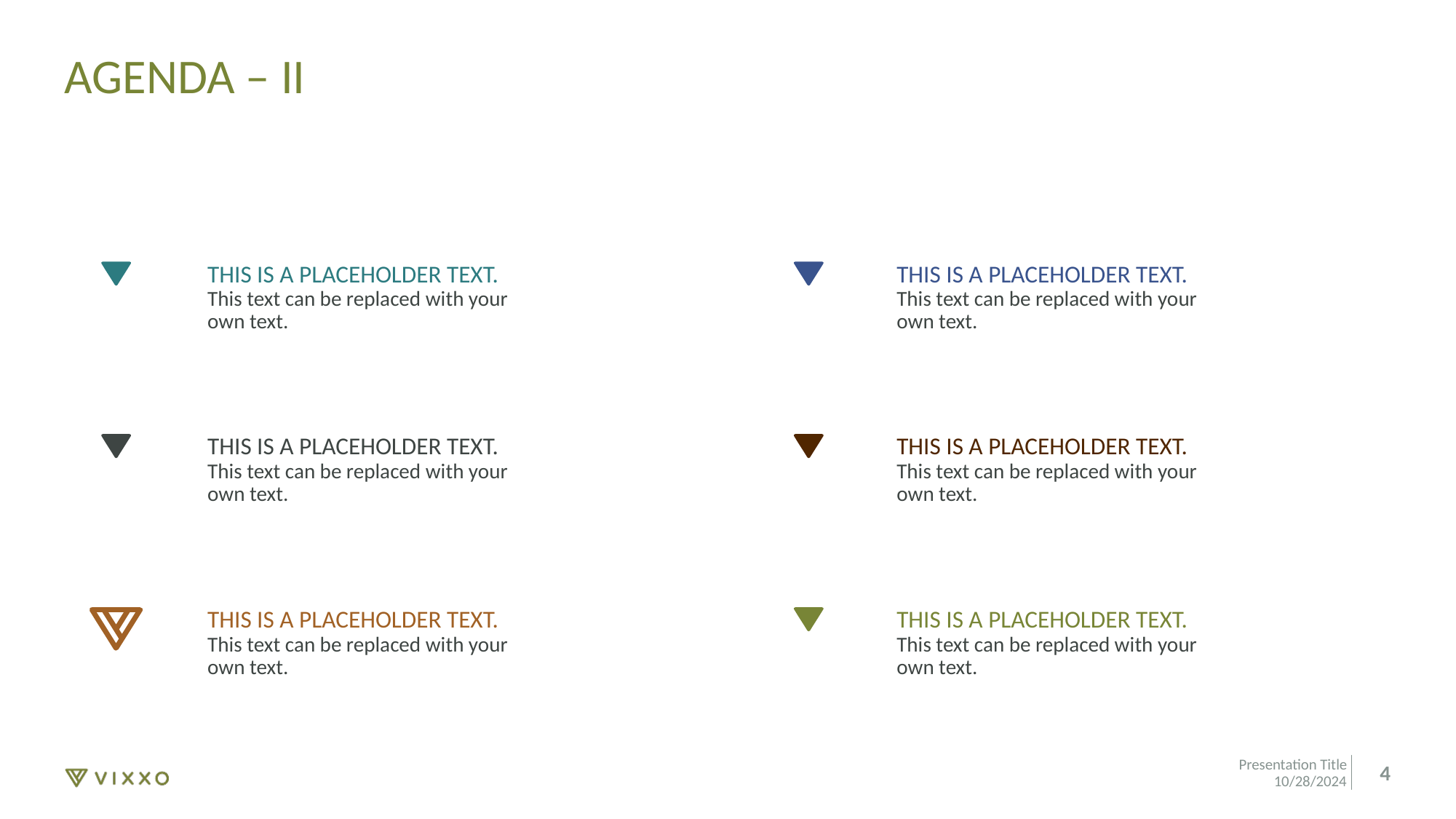

# Agenda – II
This is a placeholder text.
This text can be replaced with your
own text.
This is a placeholder text.
This text can be replaced with your
own text.

This is a placeholder text.
This text can be replaced with your
own text.
This is a placeholder text.
This text can be replaced with your
own text.

This is a placeholder text.
This text can be replaced with your
own text.
This is a placeholder text.
This text can be replaced with your
own text.

10/28/2024
4
Presentation Title